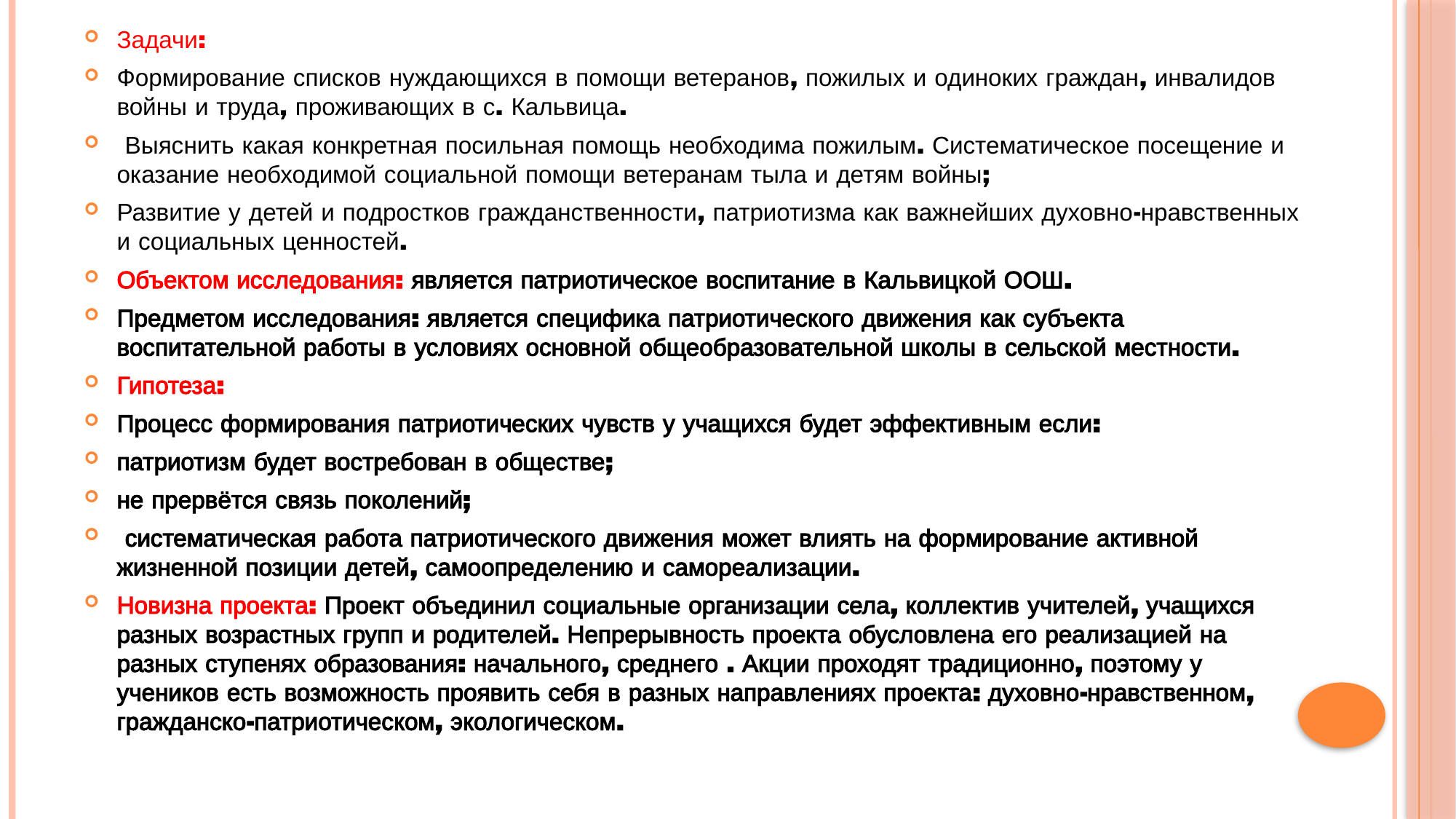

Задачи:
Формирование списков нуждающихся в помощи ветеранов, пожилых и одиноких граждан, инвалидов войны и труда, проживающих в с. Кальвица.
 Выяснить какая конкретная посильная помощь необходима пожилым. Систематическое посещение и оказание необходимой социальной помощи ветеранам тыла и детям войны;
Развитие у детей и подростков гражданственности, патриотизма как важнейших духовно-нравственных и социальных ценностей.
Объектом исследования: является патриотическое воспитание в Кальвицкой ООШ.
Предметом исследования: является специфика патриотического движения как субъекта воспитательной работы в условиях основной общеобразовательной школы в сельской местности.
Гипотеза:
Процесс формирования патриотических чувств у учащихся будет эффективным если:
патриотизм будет востребован в обществе;
не прервётся связь поколений;
 систематическая работа патриотического движения может влиять на формирование активной жизненной позиции детей, самоопределению и самореализации.
Новизна проекта: Проект объединил социальные организации села, коллектив учителей, учащихся разных возрастных групп и родителей. Непрерывность проекта обусловлена его реализацией на разных ступенях образования: начального, среднего . Акции проходят традиционно, поэтому у учеников есть возможность проявить себя в разных направлениях проекта: духовно-нравственном, гражданско-патриотическом, экологическом.